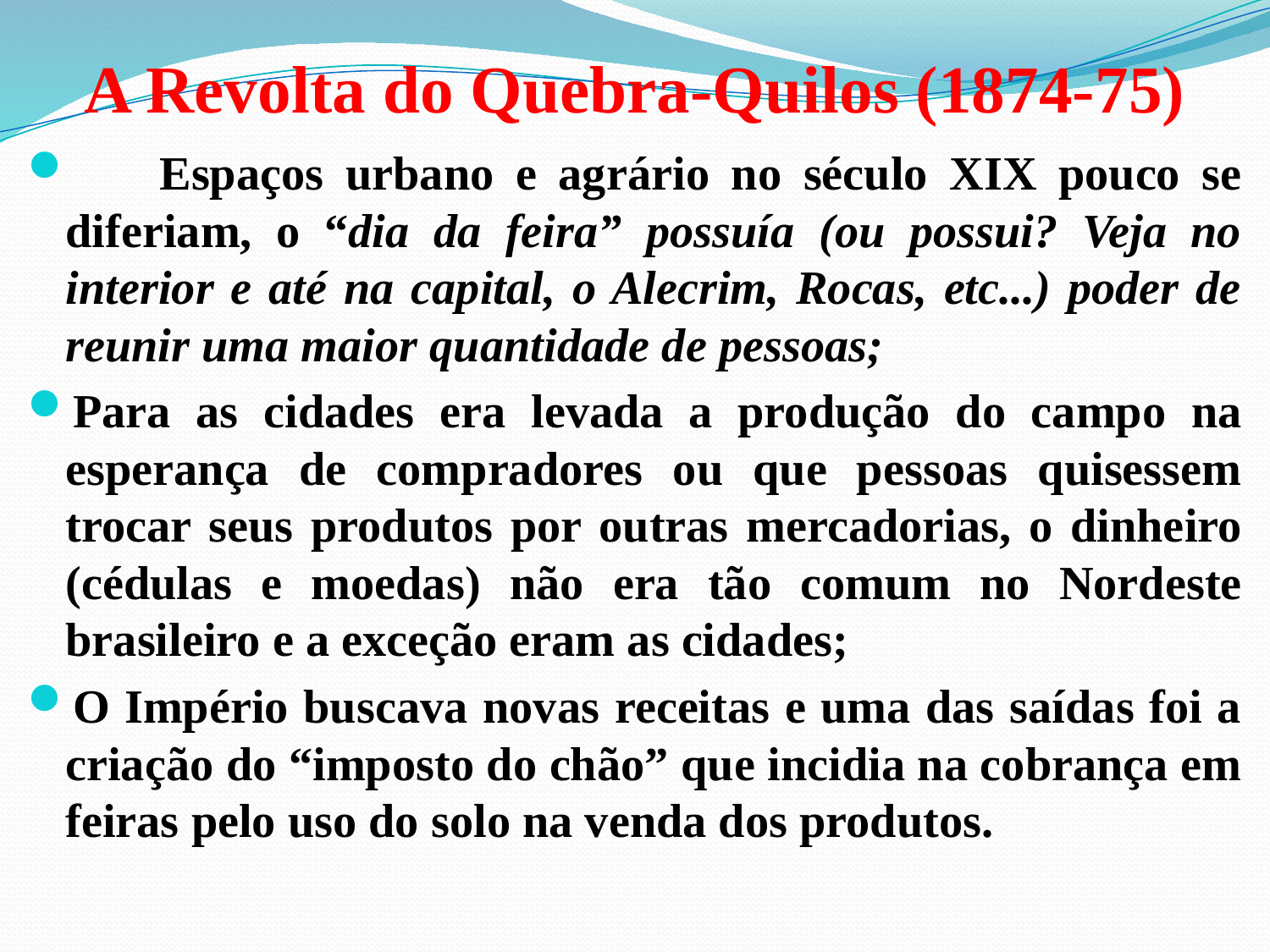

# A Revolta do Quebra-Quilos (1874-75)
    Espaços urbano e agrário no século XIX pouco se diferiam, o “dia da feira” possuía (ou possui? Veja no interior e até na capital, o Alecrim, Rocas, etc...) poder de reunir uma maior quantidade de pessoas;
Para as cidades era levada a produção do campo na esperança de compradores ou que pessoas quisessem trocar seus produtos por outras mercadorias, o dinheiro (cédulas e moedas) não era tão comum no Nordeste brasileiro e a exceção eram as cidades;
O Império buscava novas receitas e uma das saídas foi a criação do “imposto do chão” que incidia na cobrança em feiras pelo uso do solo na venda dos produtos.